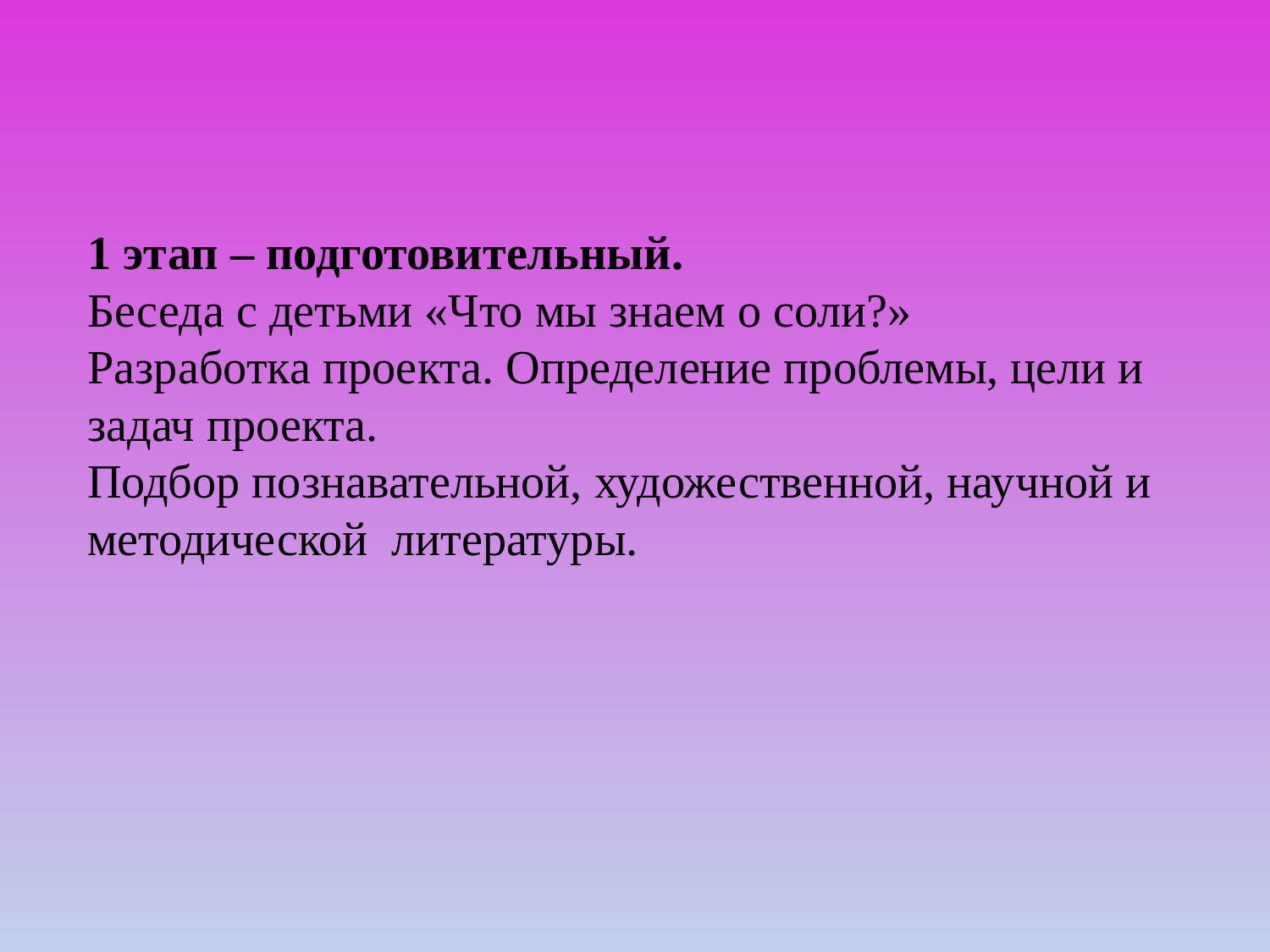

# 1 этап – подготовительный. Беседа с детьми «Что мы знаем о соли?» Разработка проекта. Определение проблемы, цели и задач проекта. Подбор познавательной, художественной, научной и методической  литературы.